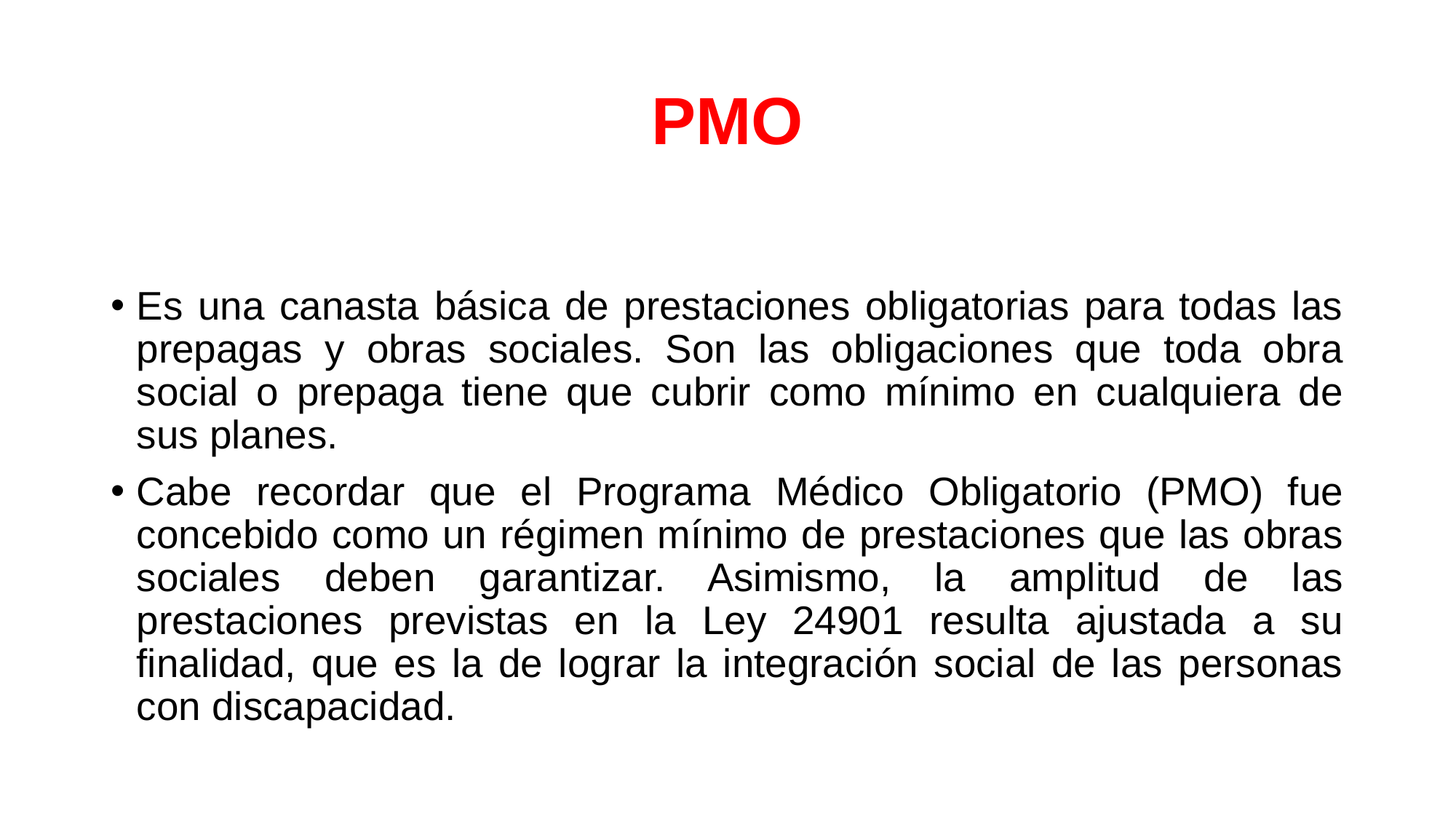

# PMO

Es una canasta básica de prestaciones obligatorias para todas las prepagas y obras sociales. Son las obligaciones que toda obra social o prepaga tiene que cubrir como mínimo en cualquiera de sus planes.
Cabe recordar que el Programa Médico Obligatorio (PMO) fue concebido como un régimen mínimo de prestaciones que las obras sociales deben garantizar. Asimismo, la amplitud de las prestaciones previstas en la Ley 24901 resulta ajustada a su finalidad, que es la de lograr la integración social de las personas con discapacidad.